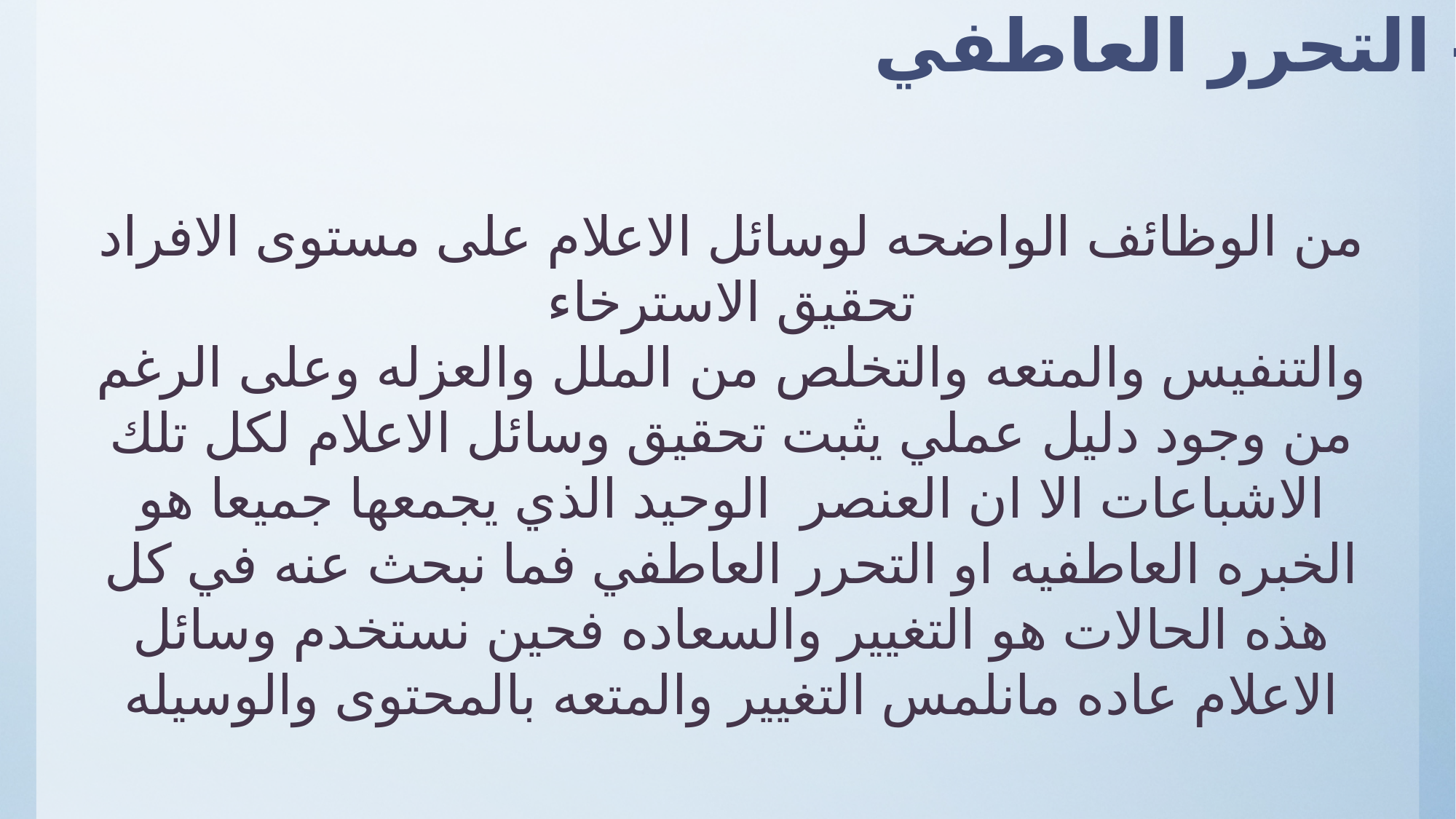

# 5- التحرر العاطفي
من الوظائف الواضحه لوسائل الاعلام على مستوى الافراد تحقيق الاسترخاء
والتنفيس والمتعه والتخلص من الملل والعزله وعلى الرغم من وجود دليل عملي يثبت تحقيق وسائل الاعلام لكل تلك الاشباعات الا ان العنصر  الوحيد الذي يجمعها جميعا هو الخبره العاطفيه او التحرر العاطفي فما نبحث عنه في كل هذه الحالات هو التغيير والسعاده فحين نستخدم وسائل الاعلام عاده مانلمس التغيير والمتعه بالمحتوى والوسيله